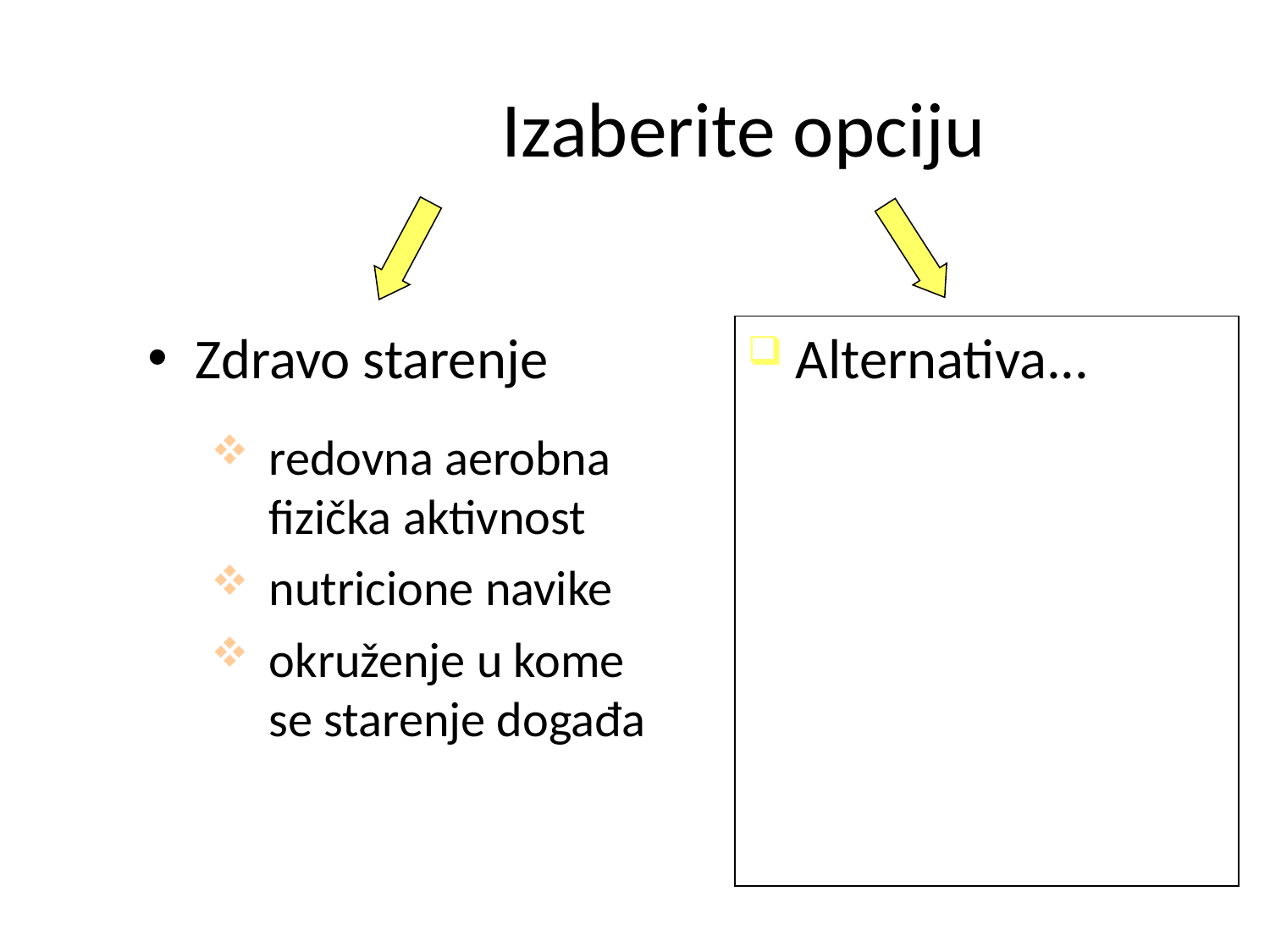

# Izaberite opciju

Zdravo starenje
redovna aerobna fizička aktivnost
nutricione navike
okruženje u kome se starenje događa
 Alternativa...